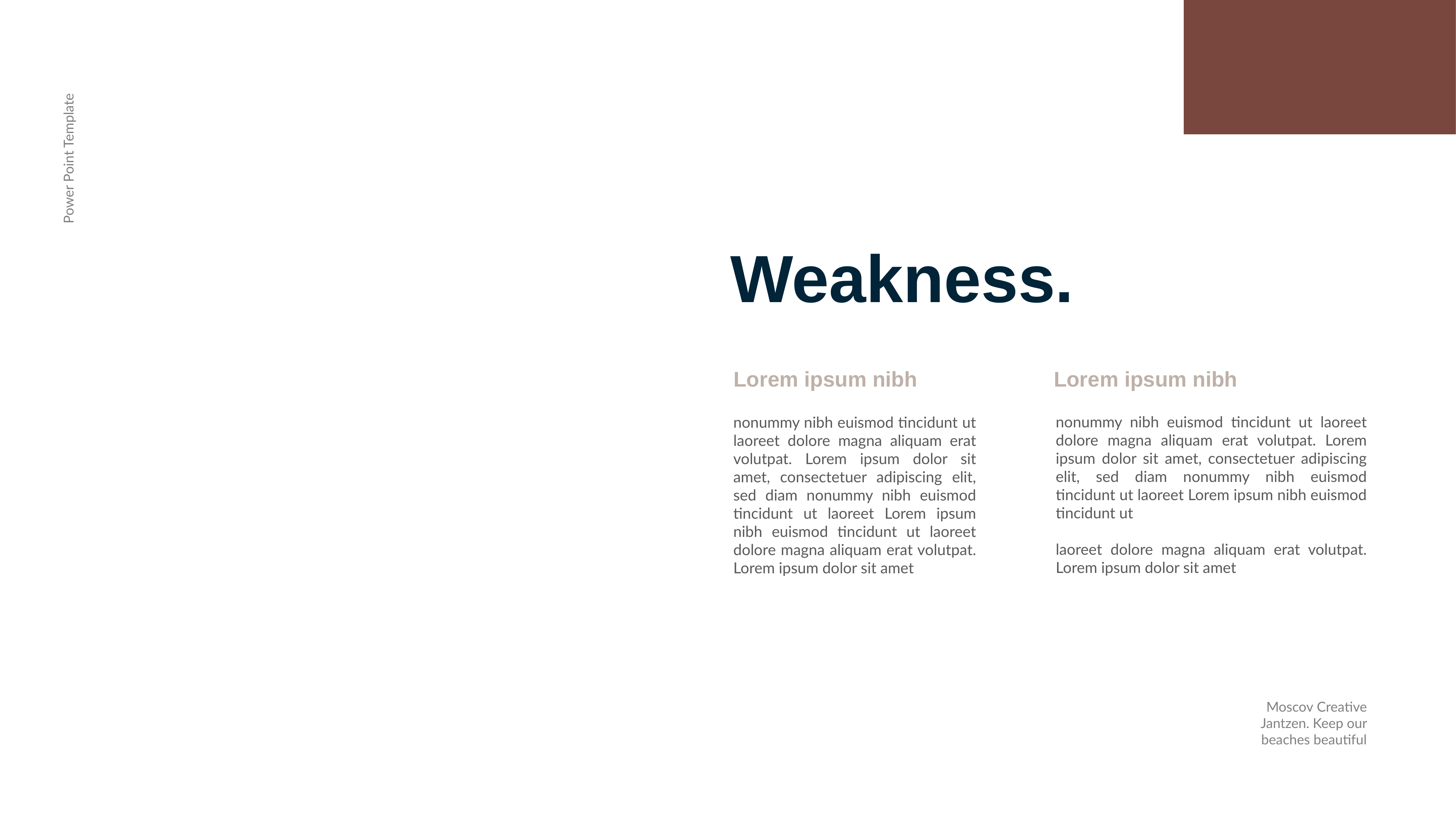

Power Point Template

Weakness.
Lorem ipsum nibh
Lorem ipsum nibh
nonummy nibh euismod tincidunt ut laoreet dolore magna aliquam erat volutpat. Lorem ipsum dolor sit amet, consectetuer adipiscing elit, sed diam nonummy nibh euismod tincidunt ut laoreet Lorem ipsum nibh euismod tincidunt ut

laoreet dolore magna aliquam erat volutpat. Lorem ipsum dolor sit amet

nonummy nibh euismod tincidunt ut laoreet dolore magna aliquam erat volutpat. Lorem ipsum dolor sit amet, consectetuer adipiscing elit, sed diam nonummy nibh euismod tincidunt ut laoreet Lorem ipsum nibh euismod tincidunt ut laoreet dolore magna aliquam erat volutpat. Lorem ipsum dolor sit amet

Moscov Creative
Jantzen. Keep our beaches beautiful